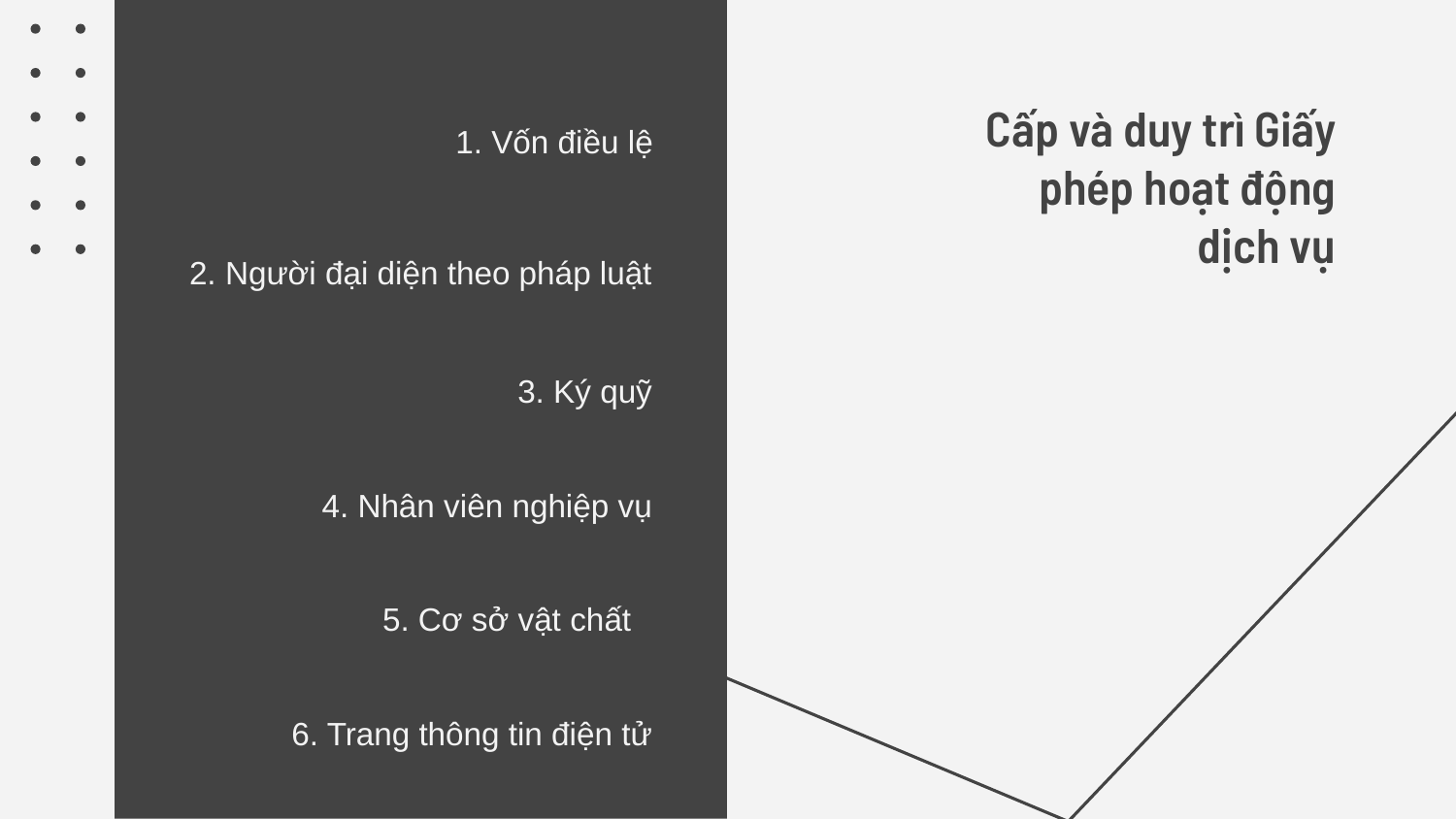

1. Vốn điều lệ
# Cấp và duy trì Giấy phép hoạt động dịch vụ
2. Người đại diện theo pháp luật
3. Ký quỹ
4. Nhân viên nghiệp vụ
5. Cơ sở vật chất
6. Trang thông tin điện tử